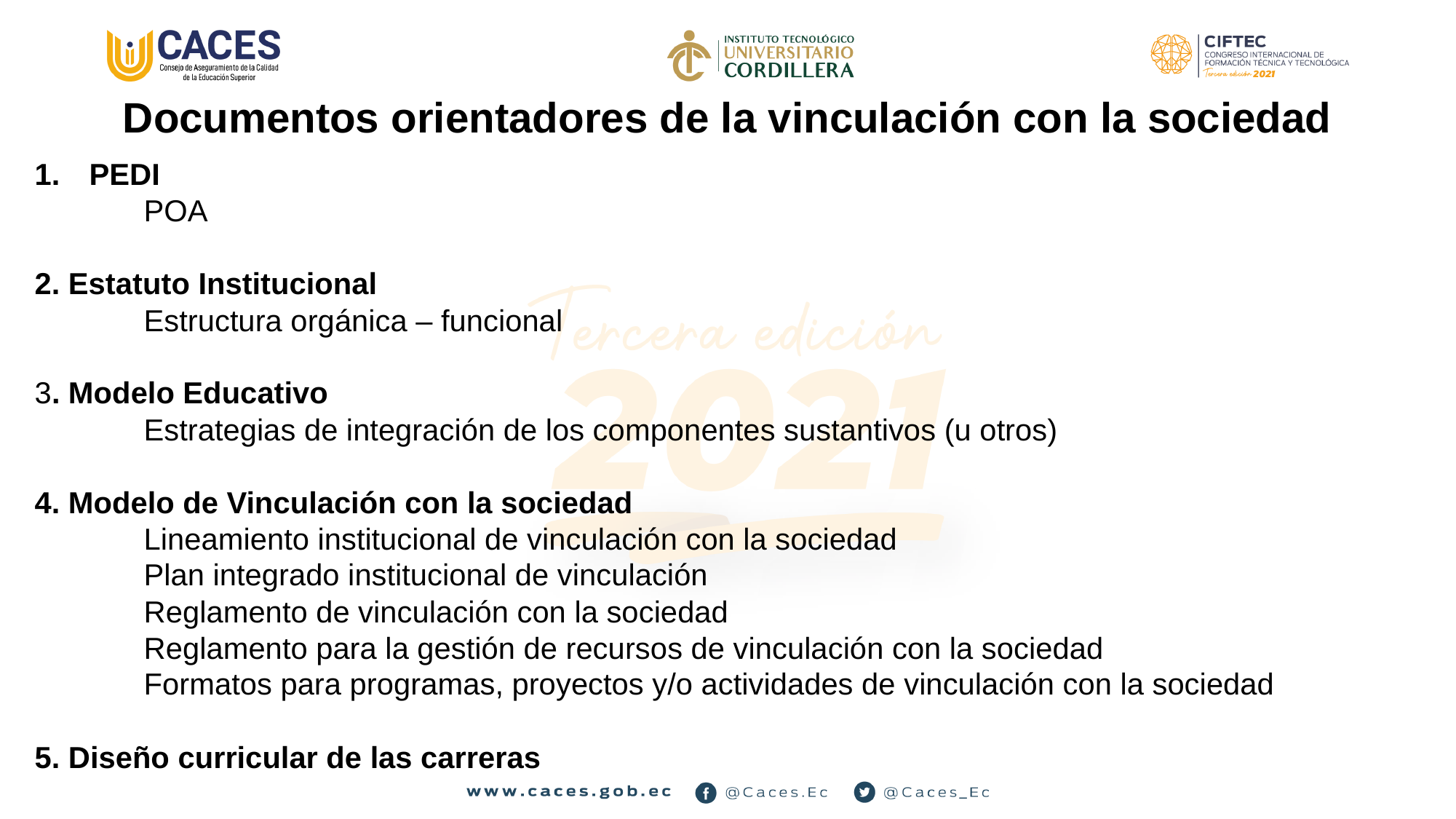

Documentos orientadores de la vinculación con la sociedad
PEDI
	POA

2. Estatuto Institucional
	Estructura orgánica – funcional

3. Modelo Educativo
	Estrategias de integración de los componentes sustantivos (u otros)

4. Modelo de Vinculación con la sociedad
	Lineamiento institucional de vinculación con la sociedad
	Plan integrado institucional de vinculación
	Reglamento de vinculación con la sociedad
	Reglamento para la gestión de recursos de vinculación con la sociedad
	Formatos para programas, proyectos y/o actividades de vinculación con la sociedad

5. Diseño curricular de las carreras